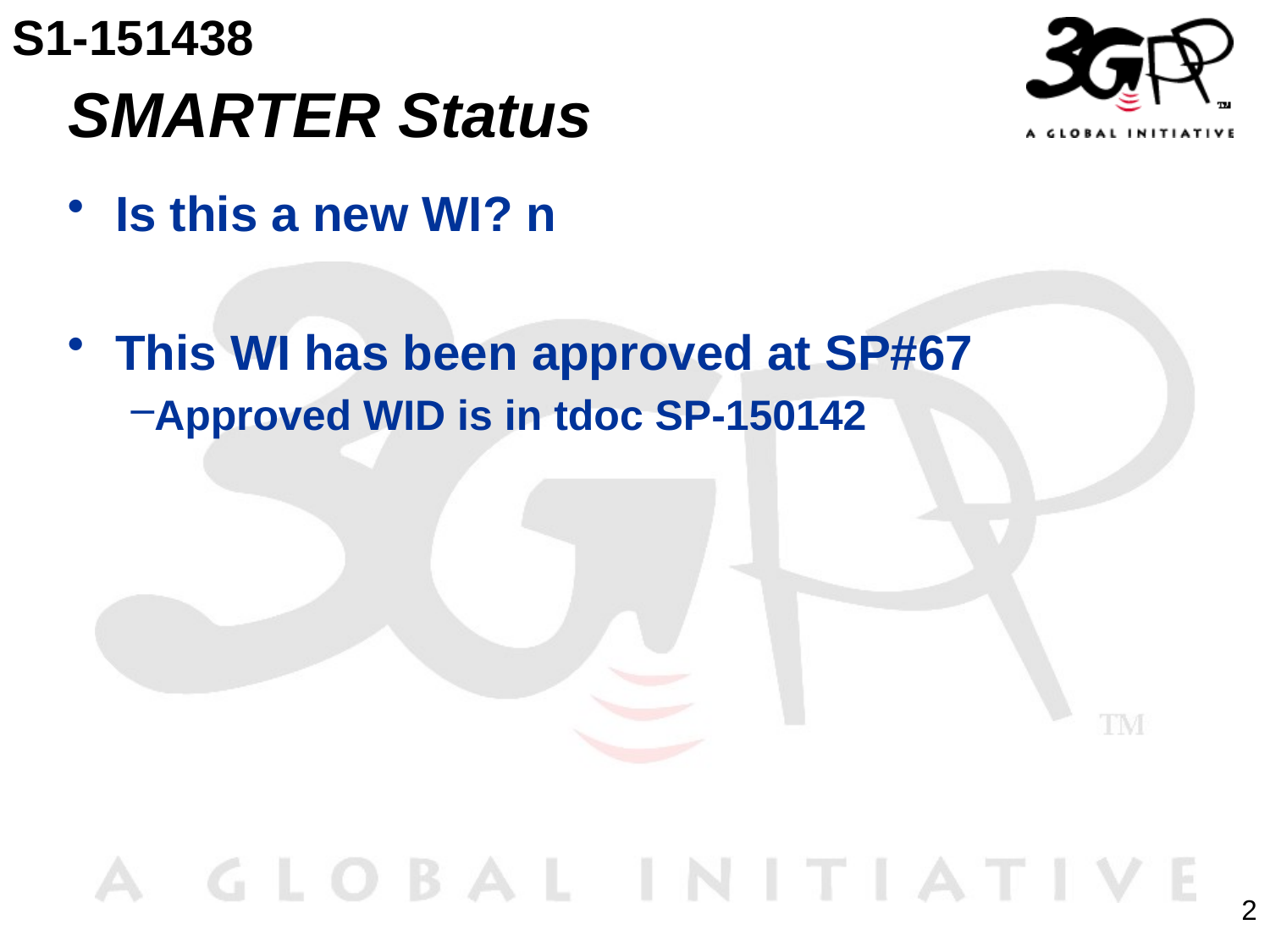

S1-151438
# SMARTER Status
Is this a new WI? n

This WI has been approved at SP#67
Approved WID is in tdoc SP-150142
2